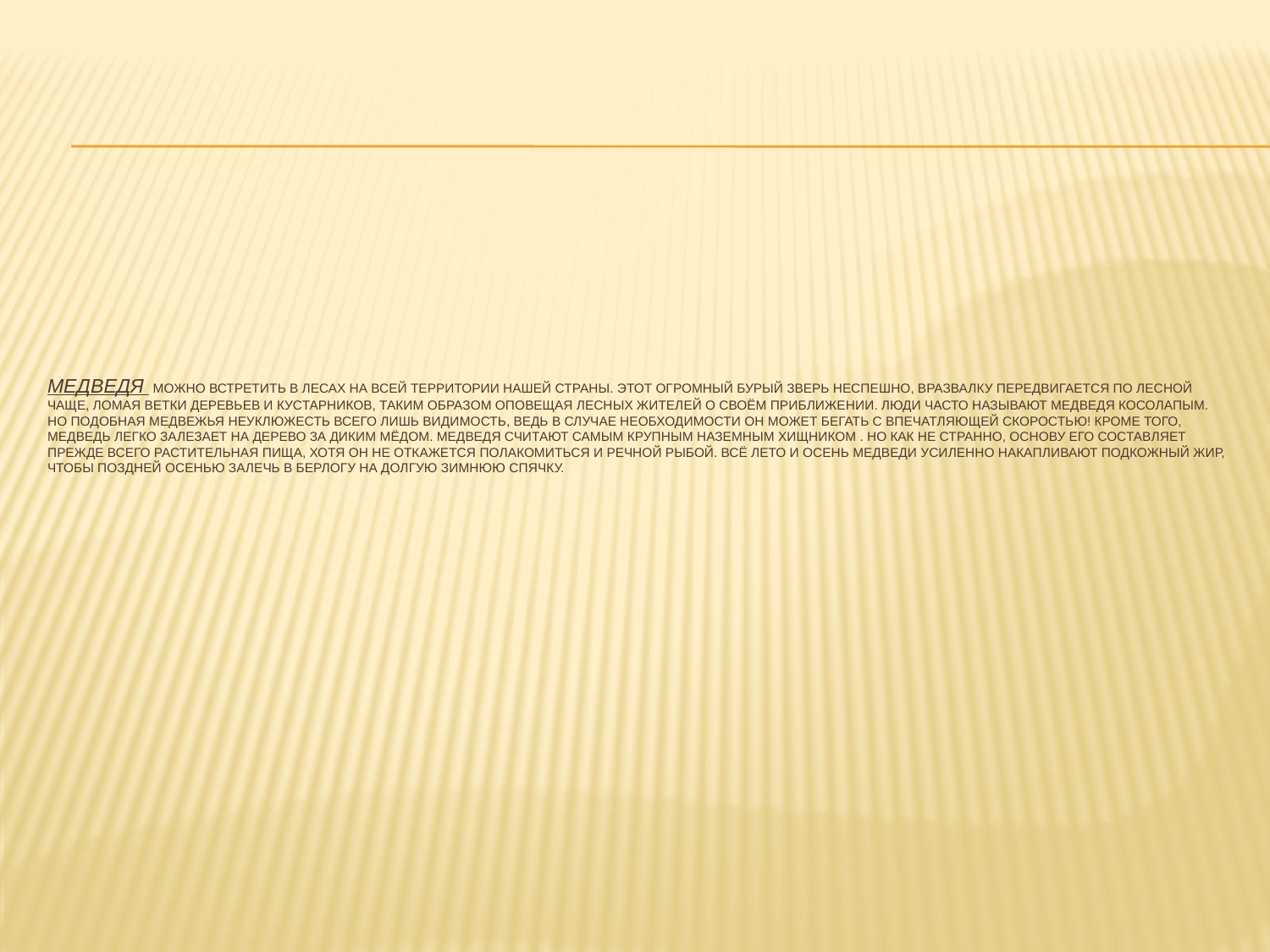

# Медведя  можно встретить в лесах на всей территории нашей страны. Этот огромный бурый зверь неспешно, вразвалку передвигается по лесной чаще, ломая ветки деревьев и кустарников, таким образом оповещая лесных жителей о своём приближении. Люди часто называют медведя косолапым. Но подобная медвежья неуклюжесть всего лишь видимость, ведь в случае необходимости он может бегать с впечатляющей скоростью! Кроме того, медведь легко залезает на дерево за диким мёдом. Медведя считают самым крупным наземным хищником . Но как не странно, основу его составляет прежде всего растительная пища, хотя он не откажется полакомиться и речной рыбой. Всё лето и осень медведи усиленно накапливают подкожный жир, чтобы поздней осенью залечь в берлогу на долгую зимнюю спячку.